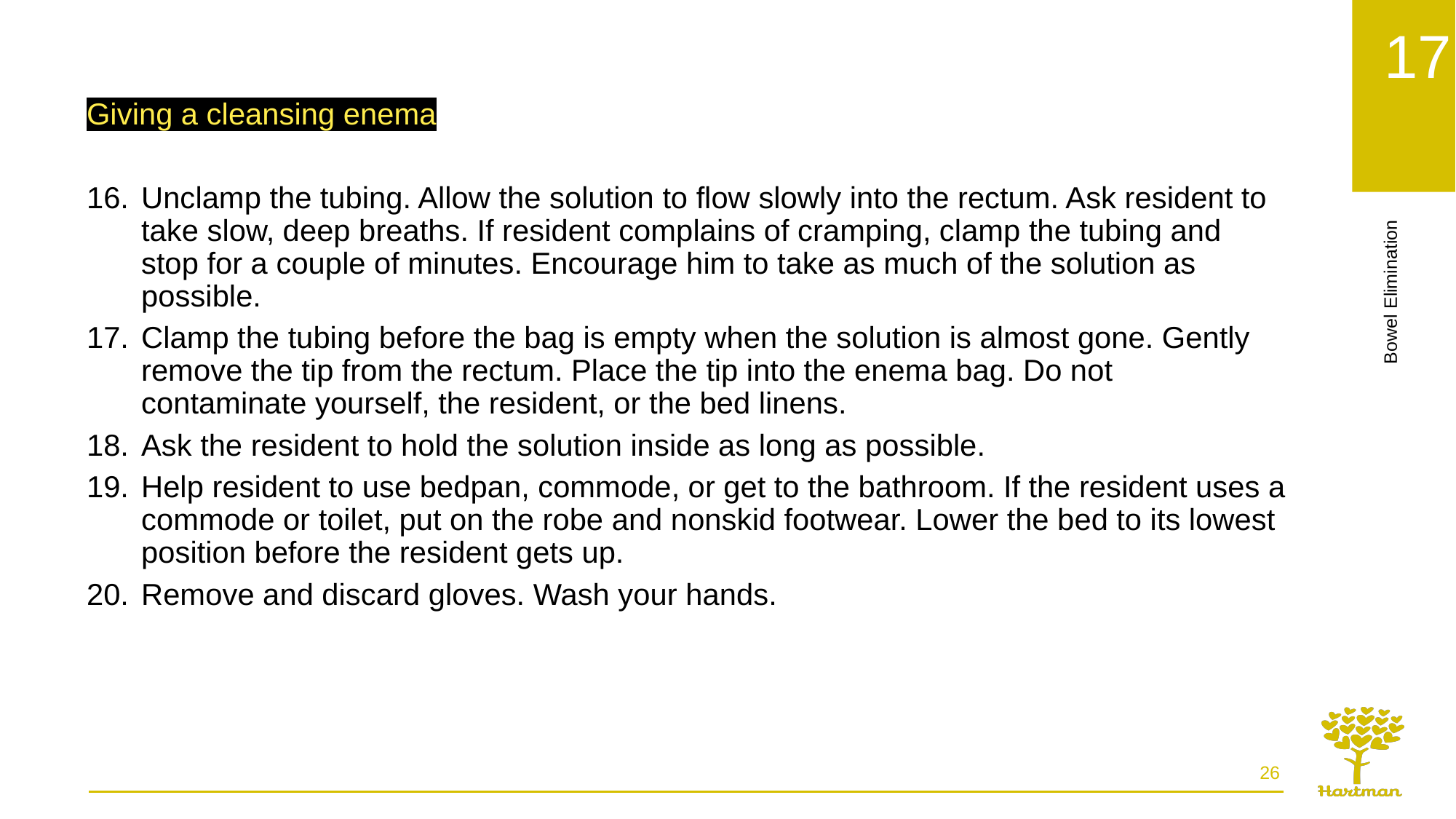

Giving a cleansing enema

Unclamp the tubing. Allow the solution to flow slowly into the rectum. Ask resident to take slow, deep breaths. If resident complains of cramping, clamp the tubing and stop for a couple of minutes. Encourage him to take as much of the solution as possible.
Clamp the tubing before the bag is empty when the solution is almost gone. Gently remove the tip from the rectum. Place the tip into the enema bag. Do not contaminate yourself, the resident, or the bed linens.
Ask the resident to hold the solution inside as long as possible.
Help resident to use bedpan, commode, or get to the bathroom. If the resident uses a commode or toilet, put on the robe and nonskid footwear. Lower the bed to its lowest position before the resident gets up.
Remove and discard gloves. Wash your hands.

26